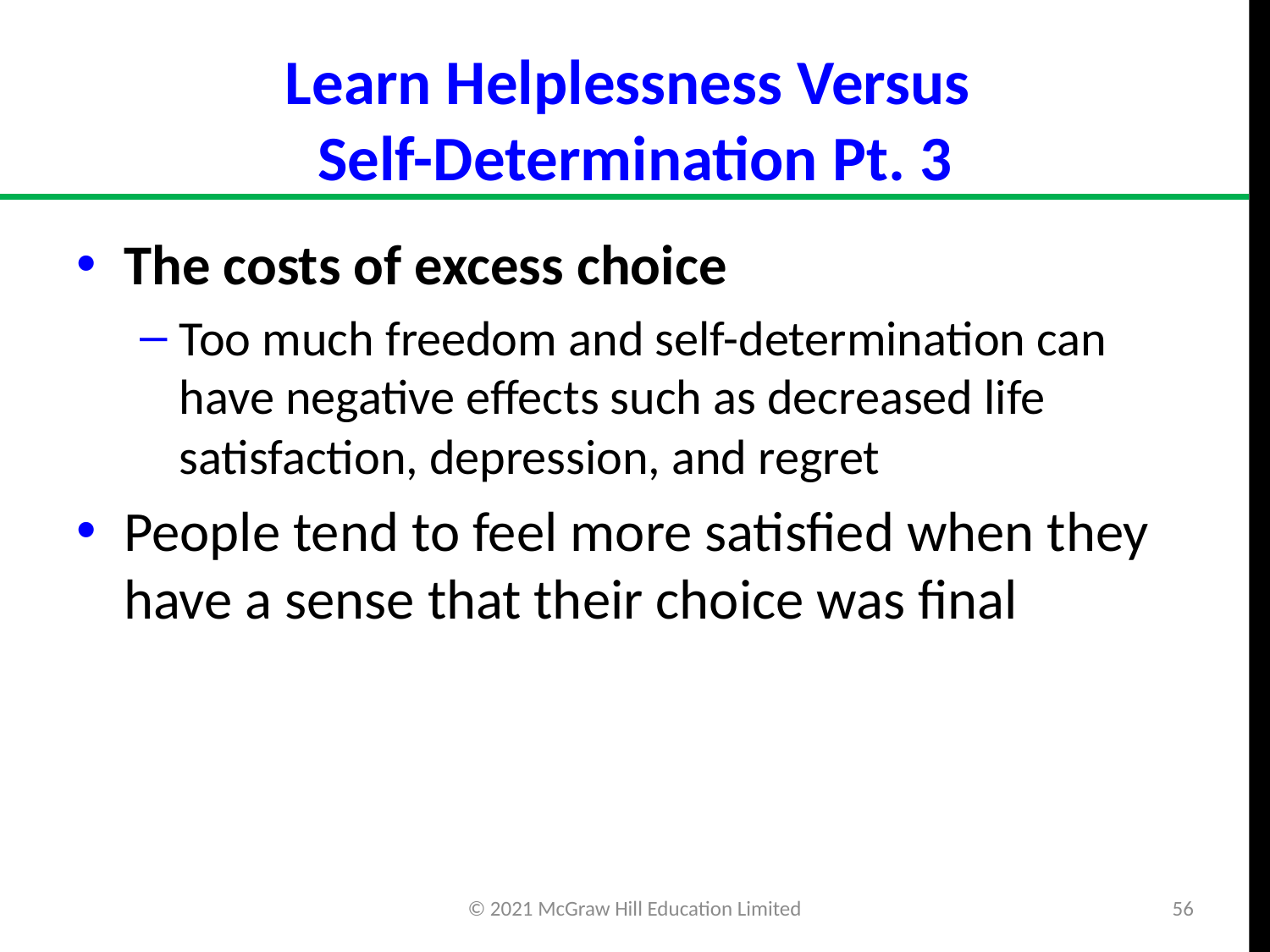

# Learn Helplessness Versus Self-Determination Pt. 3
The costs of excess choice
Too much freedom and self-determination can have negative effects such as decreased life satisfaction, depression, and regret
People tend to feel more satisfied when they have a sense that their choice was final
© 2021 McGraw Hill Education Limited
56